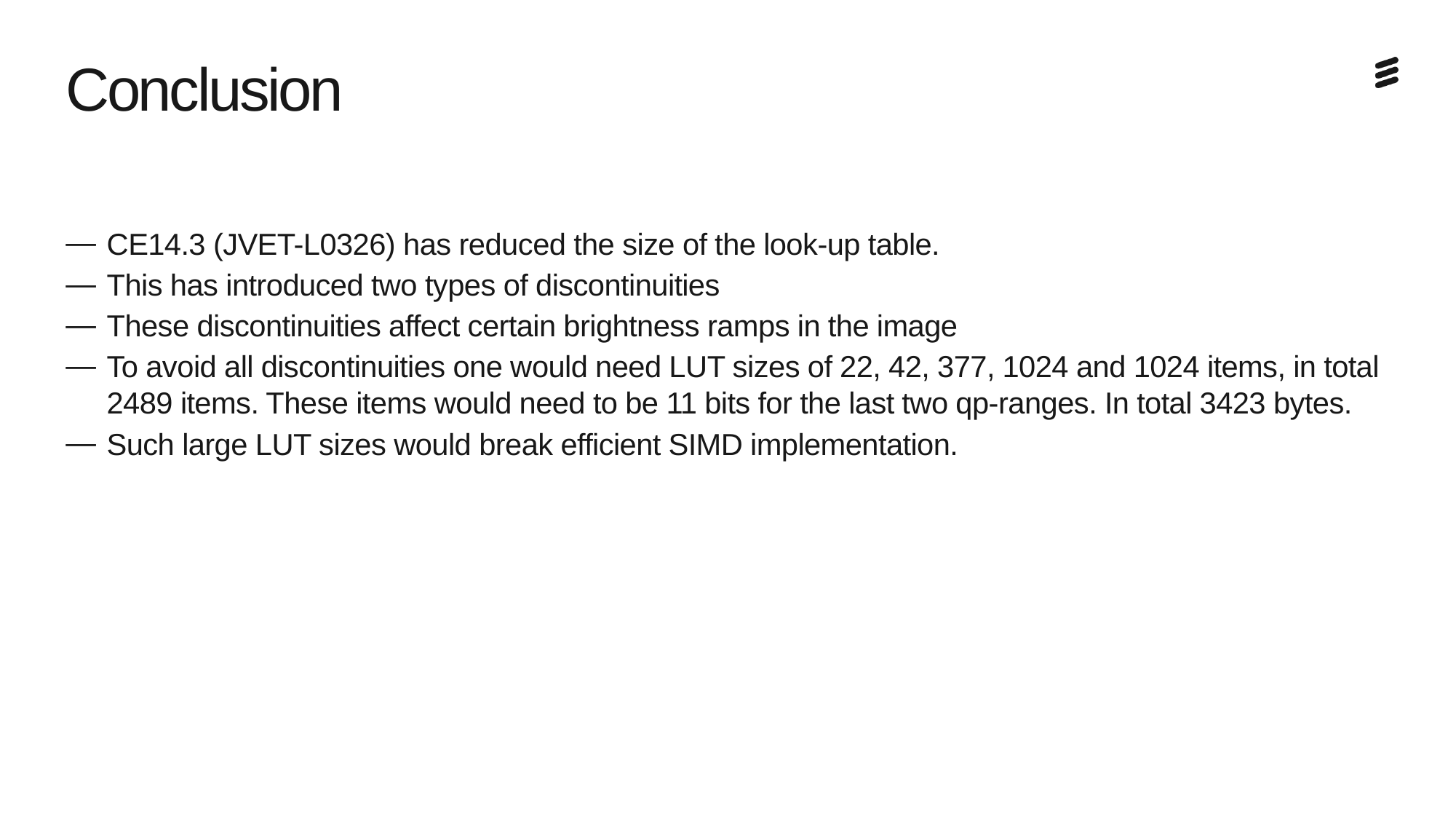

# Conclusion
CE14.3 (JVET-L0326) has reduced the size of the look-up table.
This has introduced two types of discontinuities
These discontinuities affect certain brightness ramps in the image
To avoid all discontinuities one would need LUT sizes of 22, 42, 377, 1024 and 1024 items, in total 2489 items. These items would need to be 11 bits for the last two qp-ranges. In total 3423 bytes.
Such large LUT sizes would break efficient SIMD implementation.